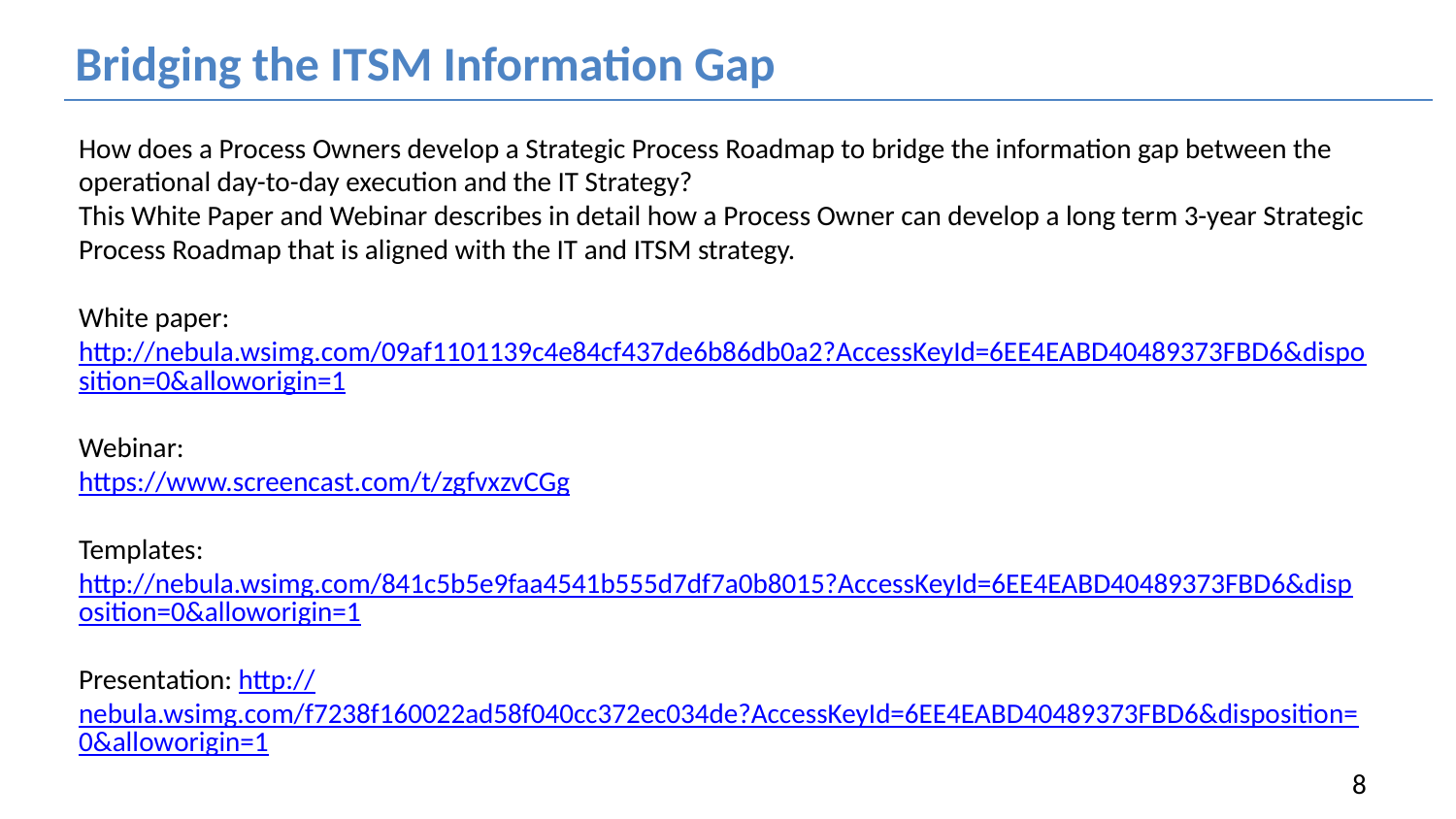

# Bridging the ITSM Information Gap
How does a Process Owners develop a Strategic Process Roadmap to bridge the information gap between the operational day-to-day execution and the IT Strategy?
This White Paper and Webinar describes in detail how a Process Owner can develop a long term 3-year Strategic Process Roadmap that is aligned with the IT and ITSM strategy.

White paper:
http://nebula.wsimg.com/09af1101139c4e84cf437de6b86db0a2?AccessKeyId=6EE4EABD40489373FBD6&disposition=0&alloworigin=1

Webinar:
https://www.screencast.com/t/zgfvxzvCGg

Templates: http://nebula.wsimg.com/841c5b5e9faa4541b555d7df7a0b8015?AccessKeyId=6EE4EABD40489373FBD6&disposition=0&alloworigin=1

Presentation: http://nebula.wsimg.com/f7238f160022ad58f040cc372ec034de?AccessKeyId=6EE4EABD40489373FBD6&disposition=0&alloworigin=1
8